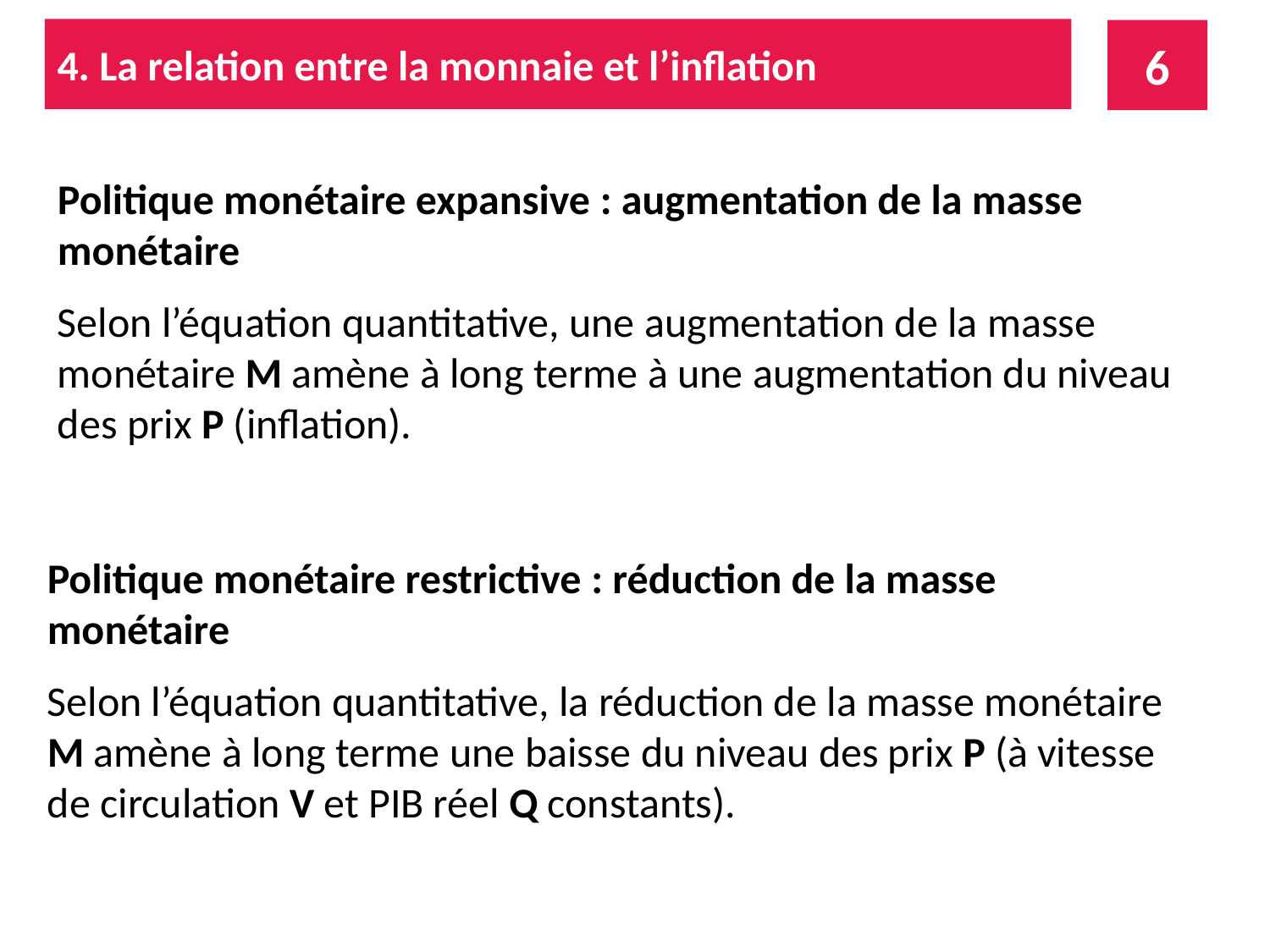

4. La relation entre la monnaie et l’inflation
6

Politique monétaire expansive : augmentation de la masse monétaire

Selon l’équation quantitative, une augmentation de la masse monétaire M amène à long terme à une augmentation du niveau des prix P (inflation).
Politique monétaire restrictive : réduction de la masse monétaire

Selon l’équation quantitative, la réduction de la masse monétaire M amène à long terme une baisse du niveau des prix P (à vitesse de circulation V et PIB réel Q constants).